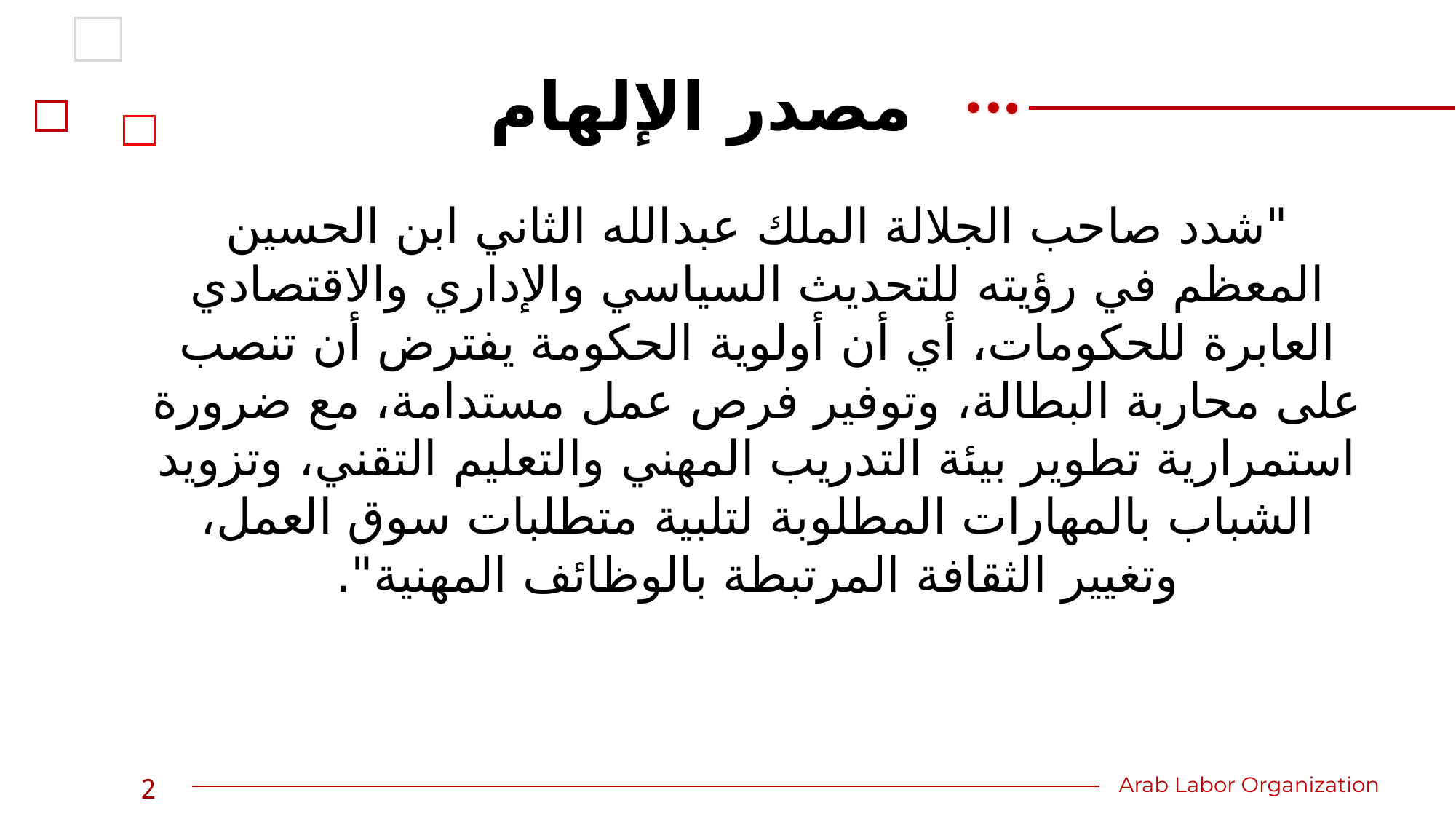

مصدر الإلهام

"شدد صاحب الجلالة الملك عبدالله الثاني ابن الحسين المعظم في رؤيته للتحديث السياسي والإداري والاقتصادي العابرة للحكومات، أي أن أولوية الحكومة يفترض أن تنصب على محاربة البطالة، وتوفير فرص عمل مستدامة، مع ضرورة استمرارية تطوير بيئة التدريب المهني والتعليم التقني، وتزويد الشباب بالمهارات المطلوبة لتلبية متطلبات سوق العمل، وتغيير الثقافة المرتبطة بالوظائف المهنية".
2
Arab Labor Organization